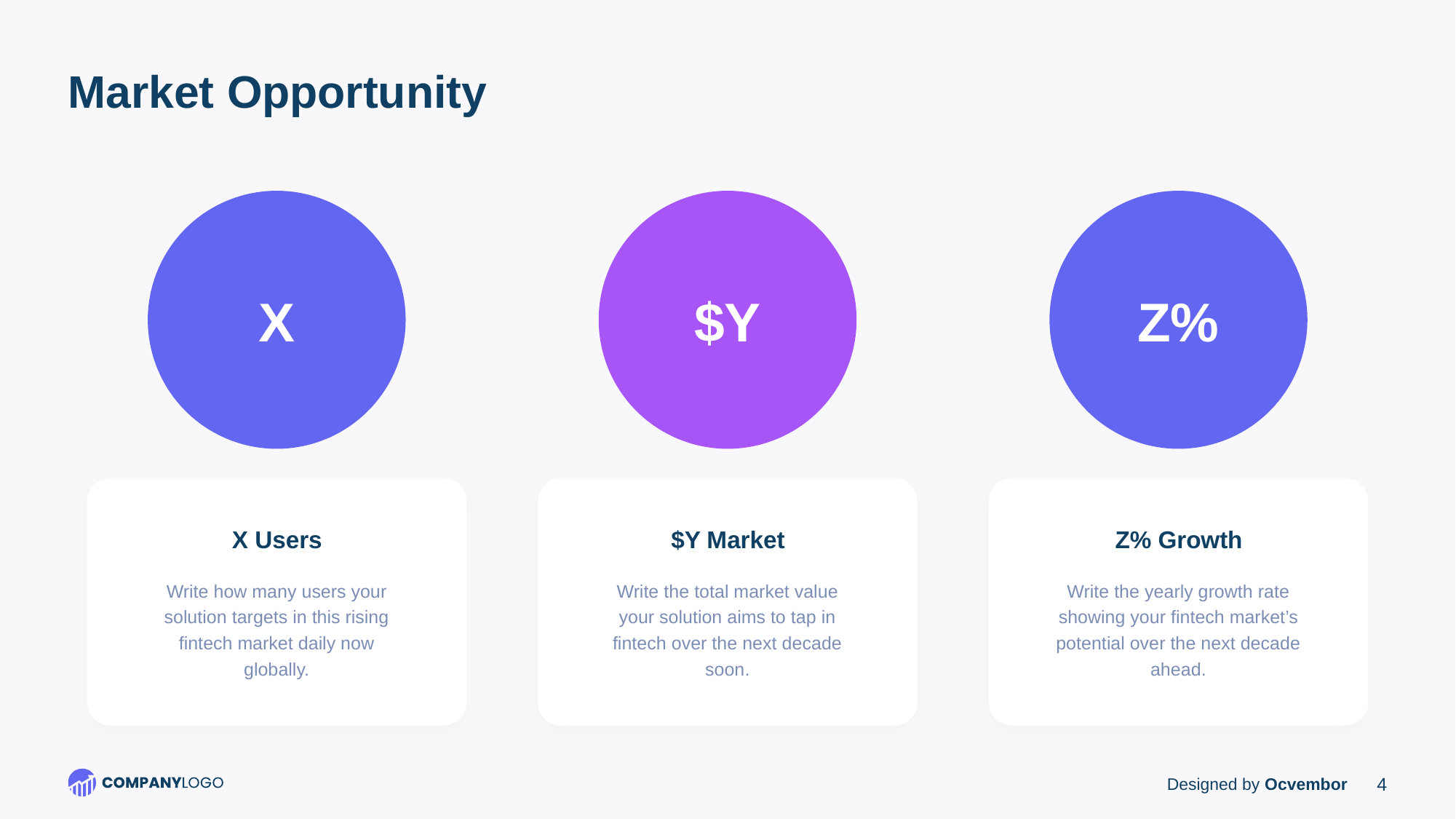

# Market Opportunity
X
$Y
Z%

X Users
$Y Market
Z% Growth
Write how many users your solution targets in this rising fintech market daily now globally.
Write the total market value your solution aims to tap in fintech over the next decade soon.
Write the yearly growth rate showing your fintech market’s potential over the next decade ahead.